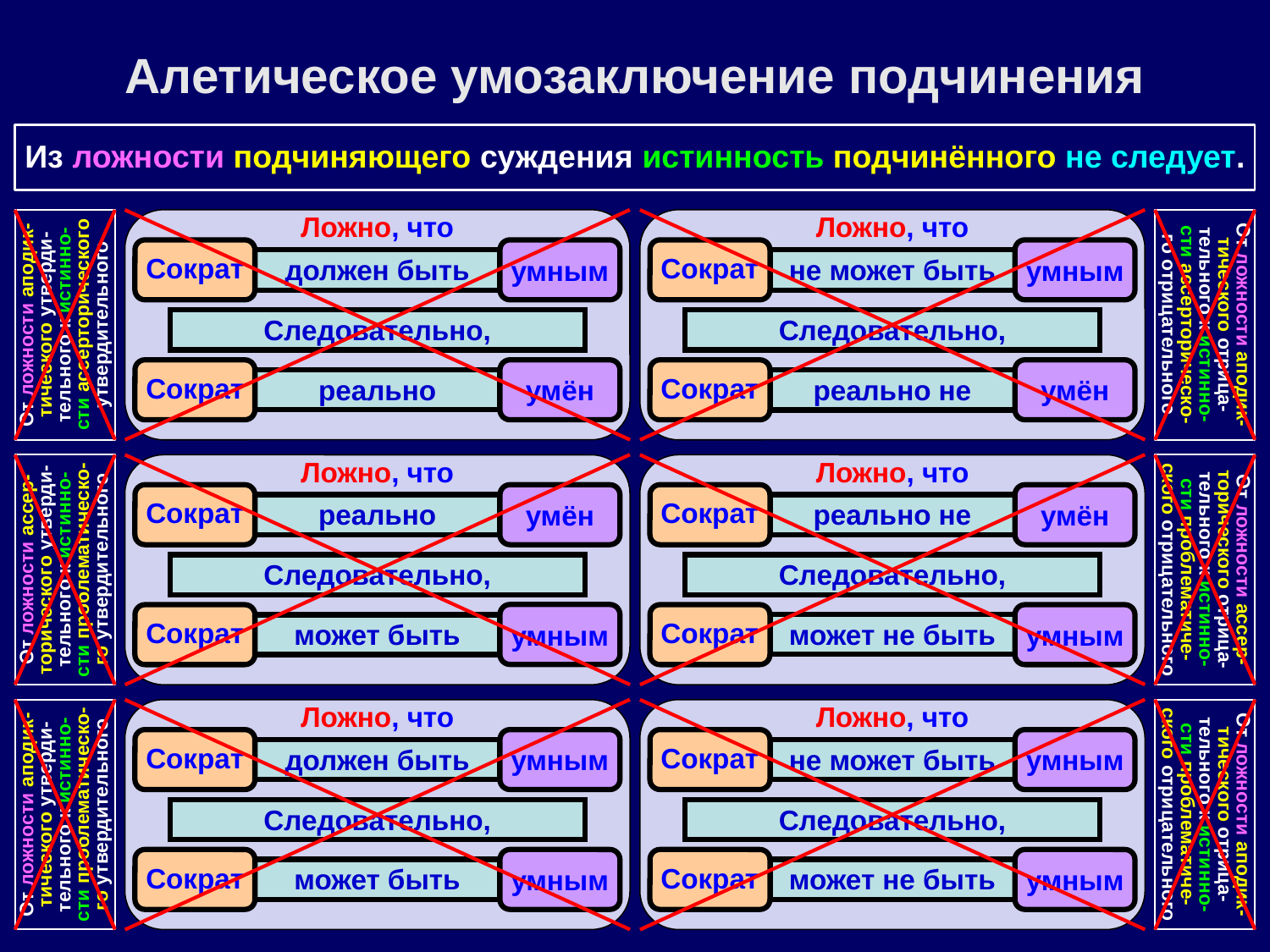

Алетическое умозаключение подчинения
Из ложности подчиняющего суждения истинность подчинённого не следует.
Ложно, что
Ложно, что
Сократ
умным
Сократ
умным
должен быть
не может быть
От ложности аподик-тического утверди-тельного к истинно-сти ассерторического утвердительного
От ложности аподик-тического отрица-тельного к истинно-сти ассерторическо-
го отрицательного
Следовательно,
Следовательно,
Сократ
умён
Сократ
умён
реально
реально не
Ложно, что
Ложно, что
Сократ
умён
Сократ
умён
реально
реально не
От ложности ассер-торического утверди-тельного к истинно-сти проблематическо-го утвердительного
От ложности ассер-торического отрица-тельного к истинно-сти проблематиче-ского отрицательного
Следовательно,
Следовательно,
умным
Сократ
умным
Сократ
может не быть
может быть
Ложно, что
Ложно, что
Сократ
умным
Сократ
умным
должен быть
не может быть
От ложности аподик-тического утверди-тельного к истинно-сти проблематическо-го утвердительного
От ложности аподик-тического отрица-тельного к истинно-сти проблематиче-ского отрицательного
Следовательно,
Следовательно,
Сократ
умным
Сократ
умным
может быть
может не быть